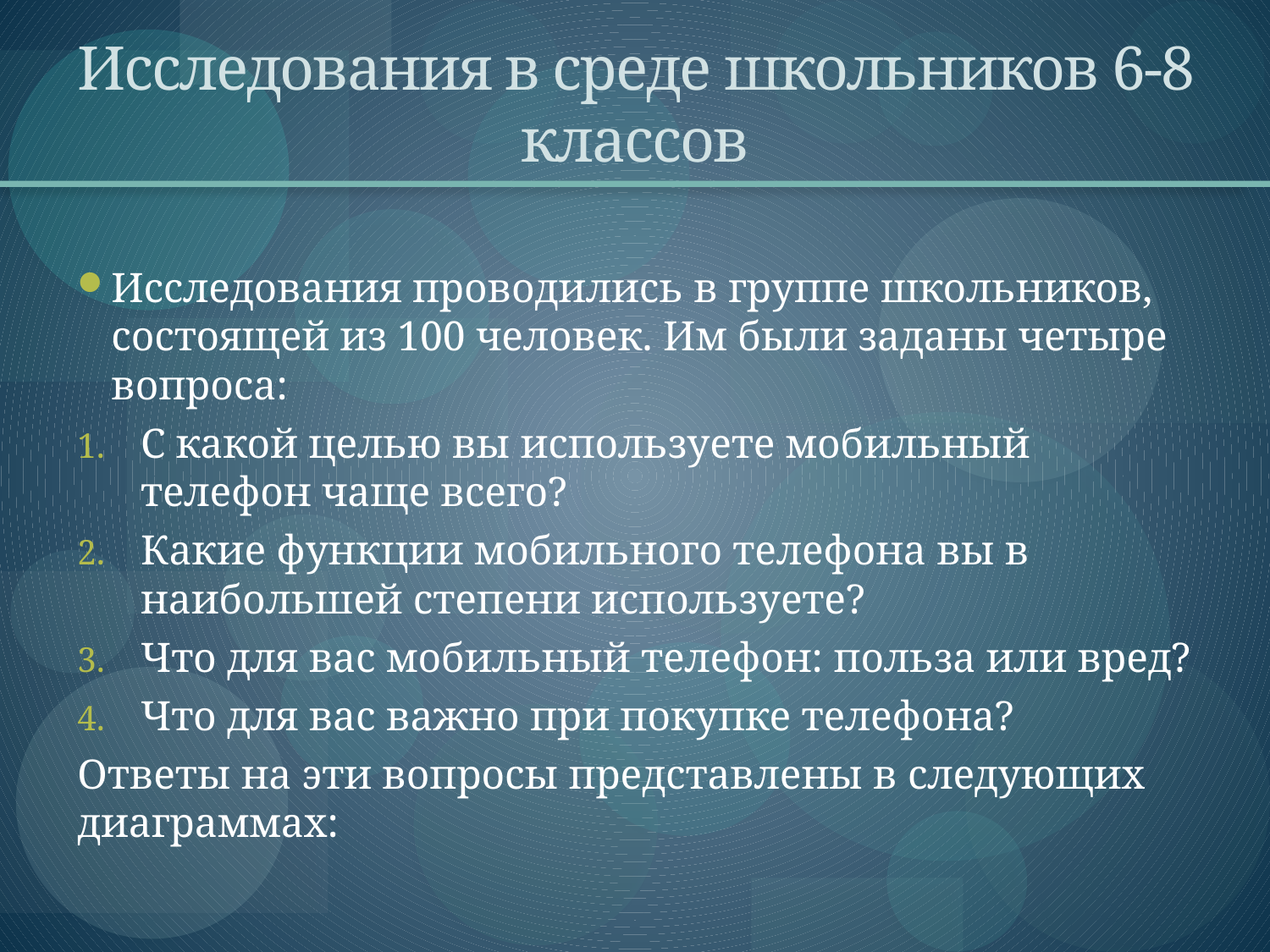

# Исследования в среде школьников 6-8 классов
Исследования проводились в группе школьников, состоящей из 100 человек. Им были заданы четыре вопроса:
С какой целью вы используете мобильный телефон чаще всего?
Какие функции мобильного телефона вы в наибольшей степени используете?
Что для вас мобильный телефон: польза или вред?
Что для вас важно при покупке телефона?
Ответы на эти вопросы представлены в следующих диаграммах: